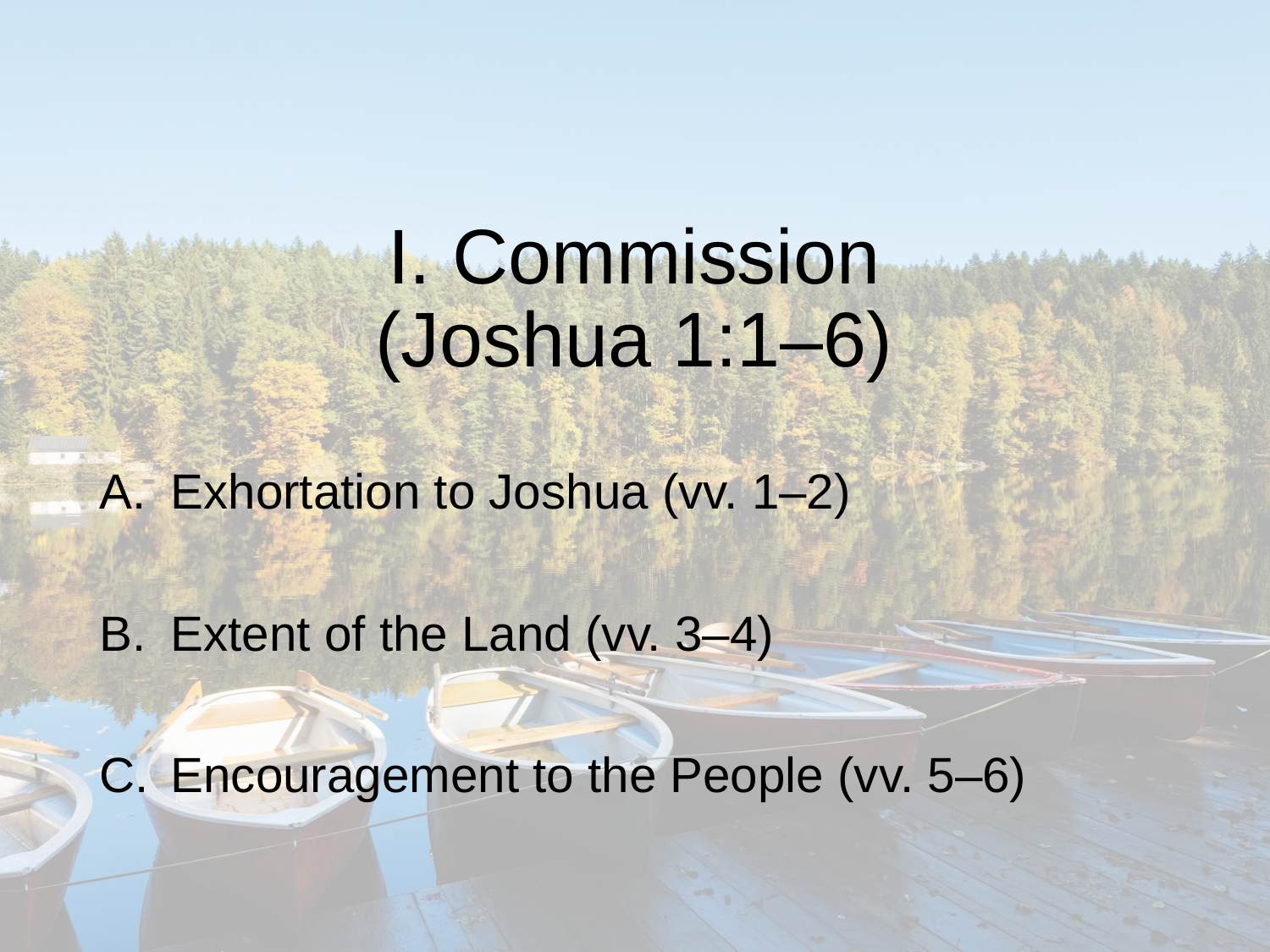

# I. Commission (Joshua 1:1–6)
Exhortation to Joshua (vv. 1–2)

Extent of the Land (vv. 3–4)

Encouragement to the People (vv. 5–6)